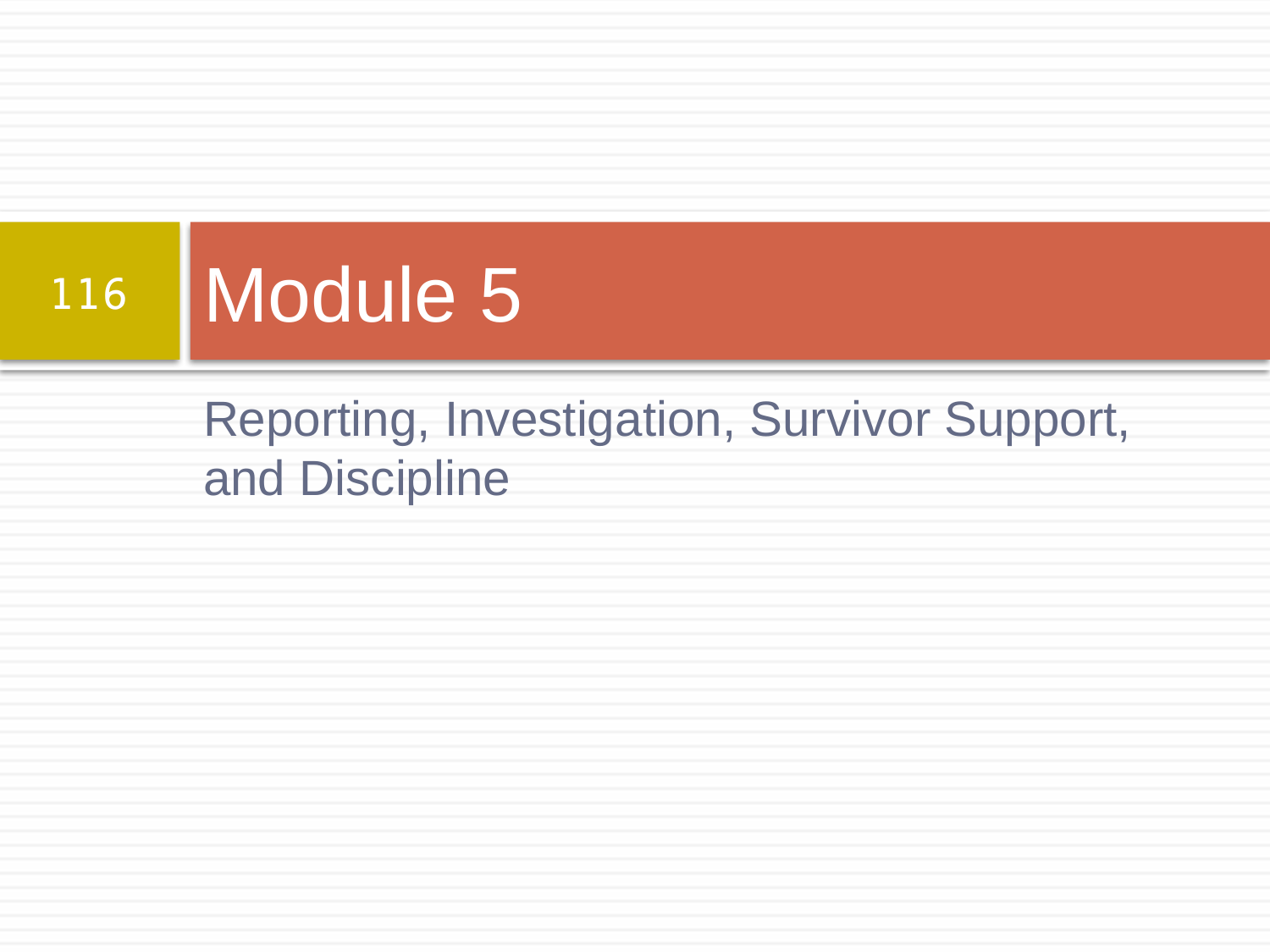

# Module 5
116
Reporting, Investigation, Survivor Support, and Discipline